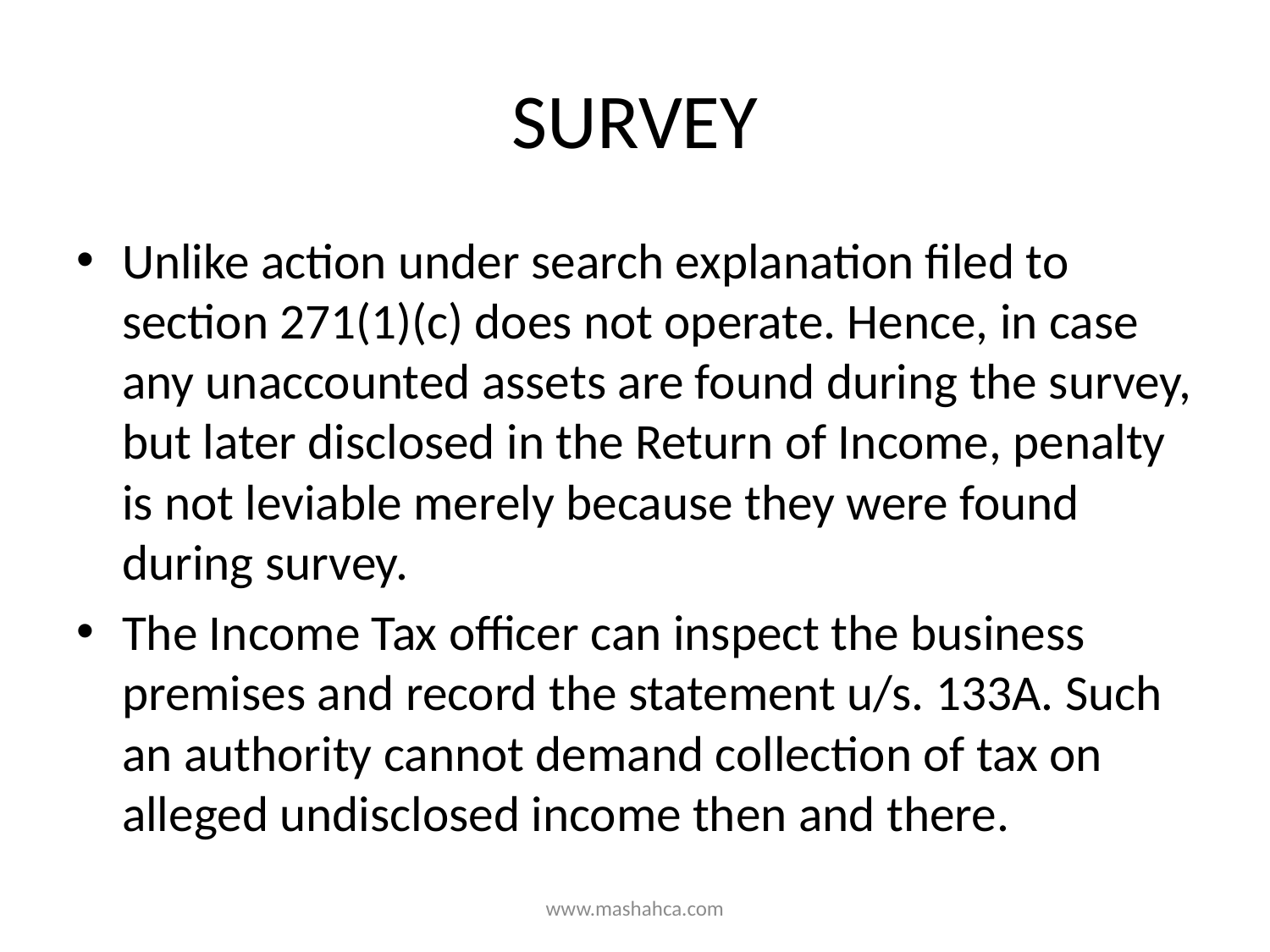

# SURVEY
Unlike action under search explanation filed to section 271(1)(c) does not operate. Hence, in case any unaccounted assets are found during the survey, but later disclosed in the Return of Income, penalty is not leviable merely because they were found during survey.
The Income Tax officer can inspect the business premises and record the statement u/s. 133A. Such an authority cannot demand collection of tax on alleged undisclosed income then and there.
www.mashahca.com